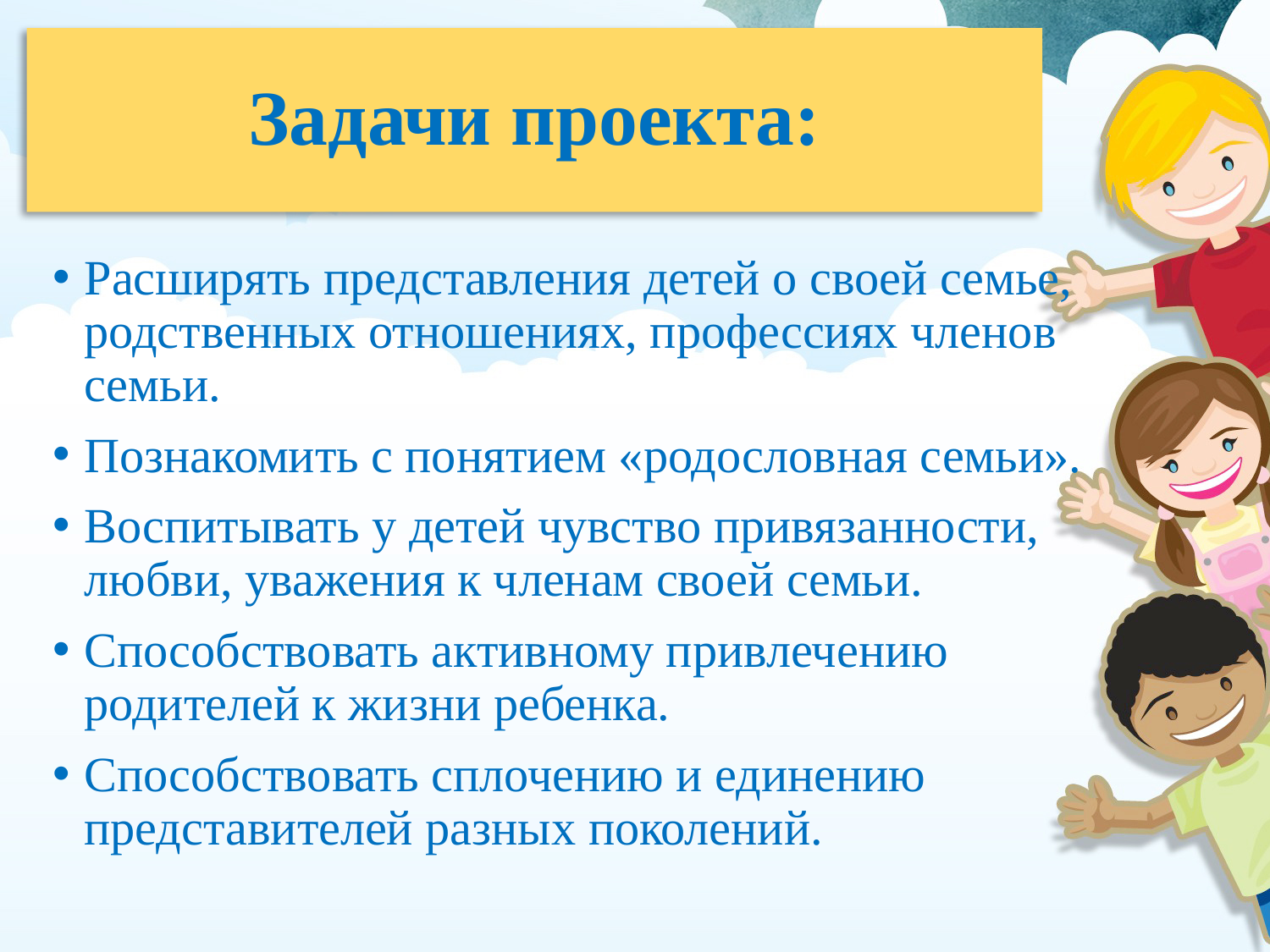

# Задачи проекта:
Расширять представления детей о своей семье, родственных отношениях, профессиях членов семьи.
Познакомить с понятием «родословная семьи».
Воспитывать у детей чувство привязанности, любви, уважения к членам своей семьи.
Способствовать активному привлечению родителей к жизни ребенка.
Способствовать сплочению и единению представителей разных поколений.